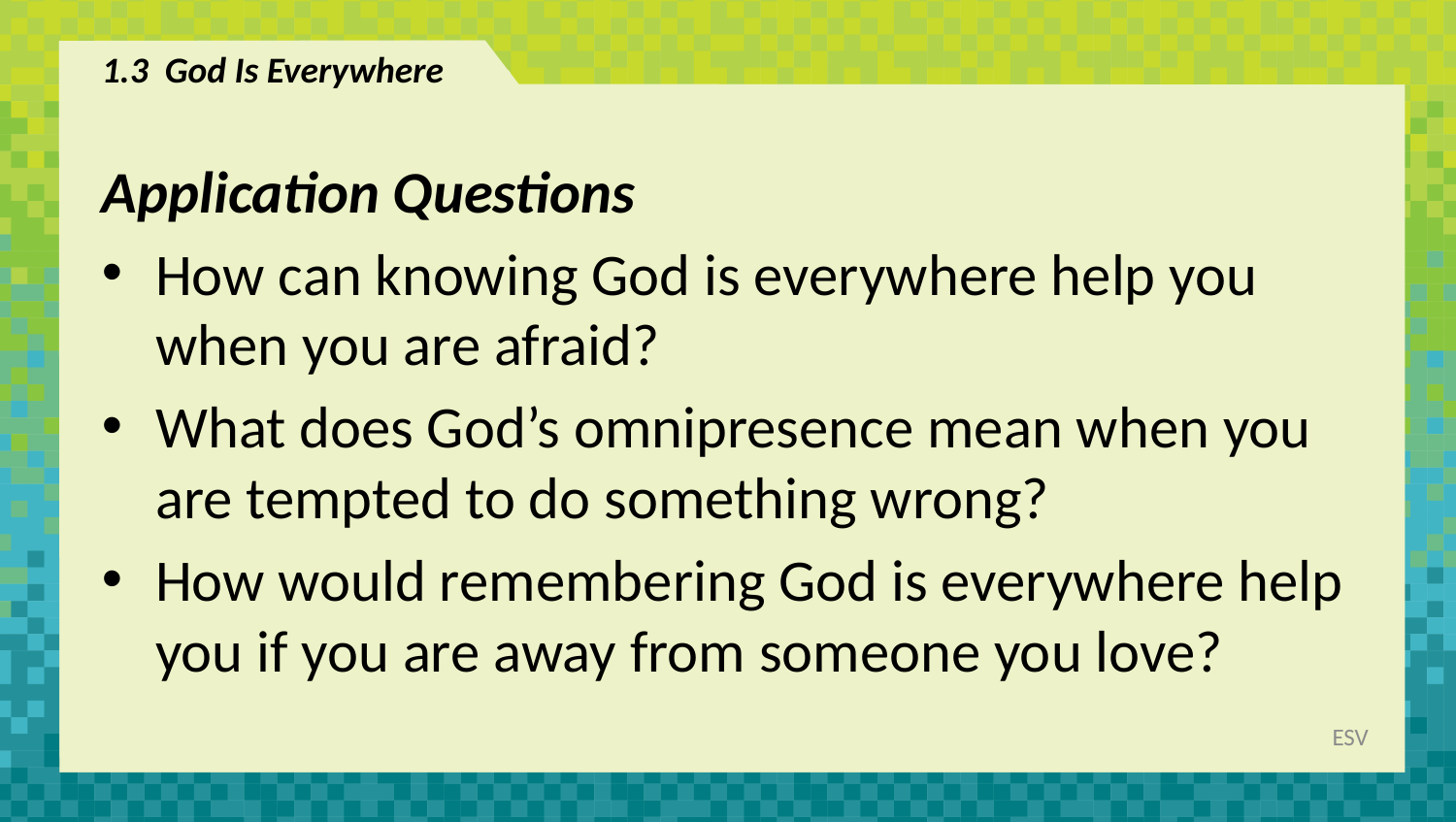

# 1.3  God Is Everywhere
Application Questions
How can knowing God is everywhere help you when you are afraid?
What does God’s omnipresence mean when you are tempted to do something wrong?
How would remembering God is everywhere help you if you are away from someone you love?
ESV